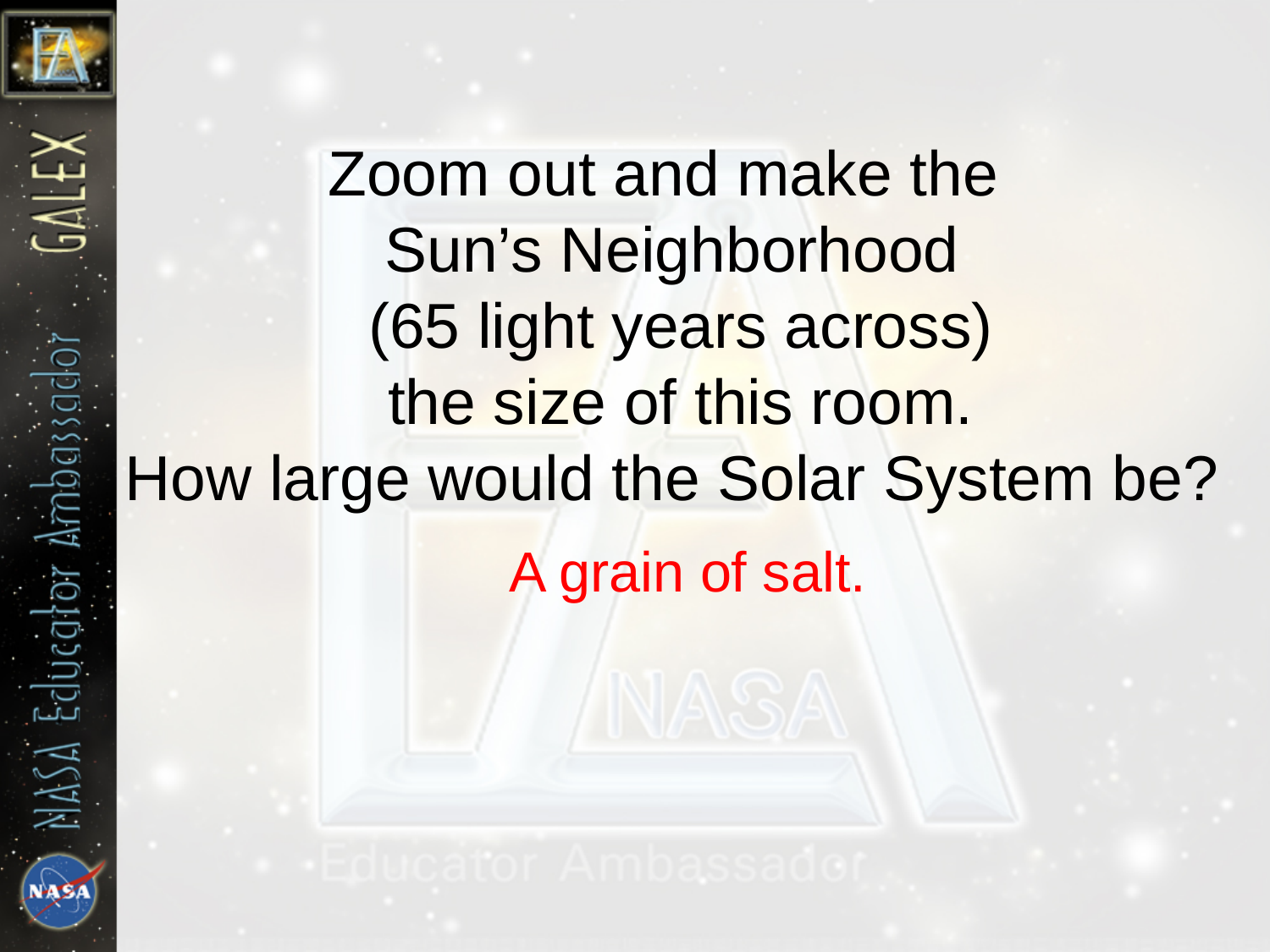

# Zoom out and make the Sun’s Neighborhood (65 light years across) the size of this room. How large would the Solar System be?
A grain of salt.